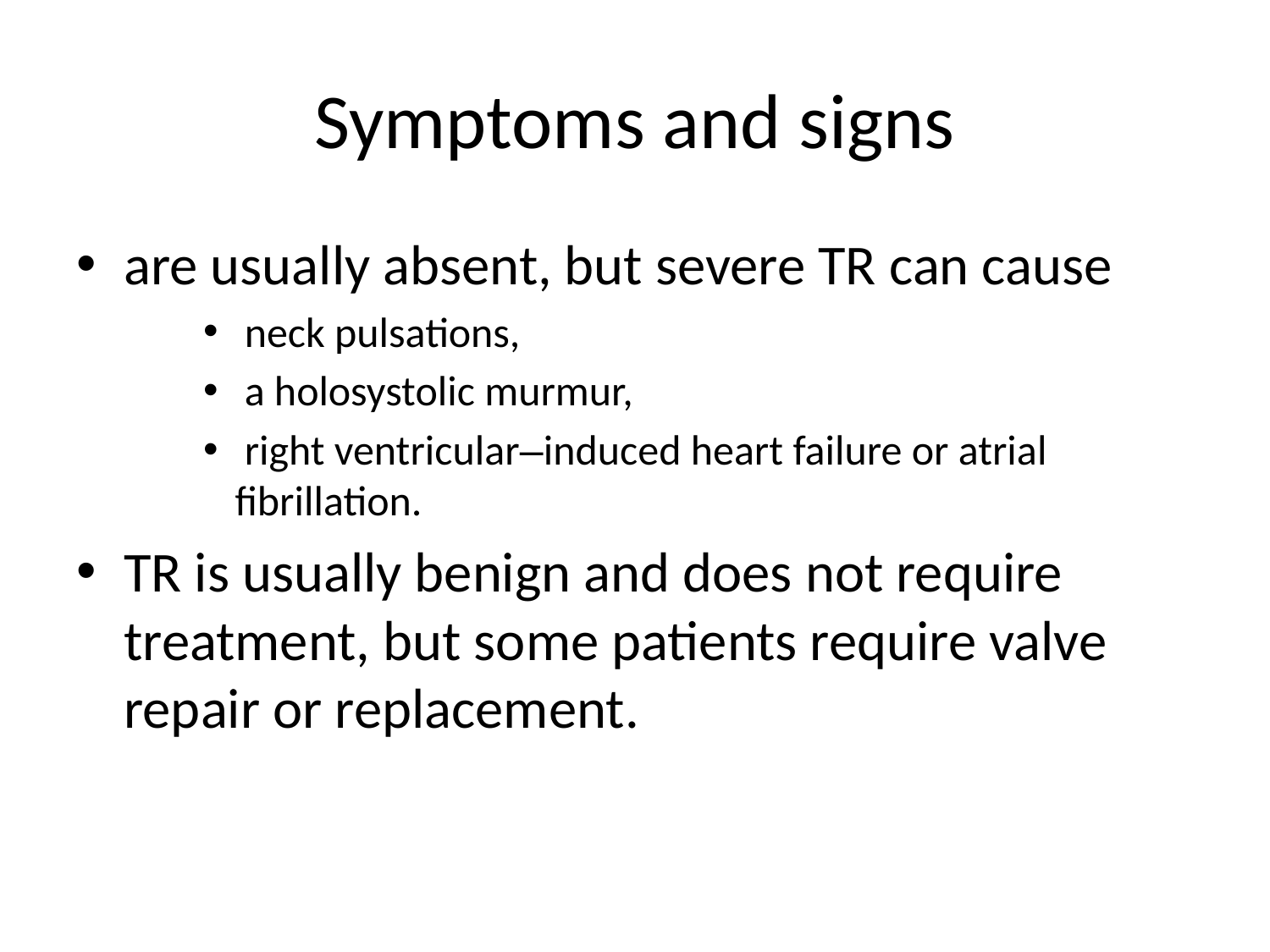

# Symptoms and signs
are usually absent, but severe TR can cause
 neck pulsations,
 a holosystolic murmur,
 right ventricular–induced heart failure or atrial fibrillation.
TR is usually benign and does not require treatment, but some patients require valve repair or replacement.